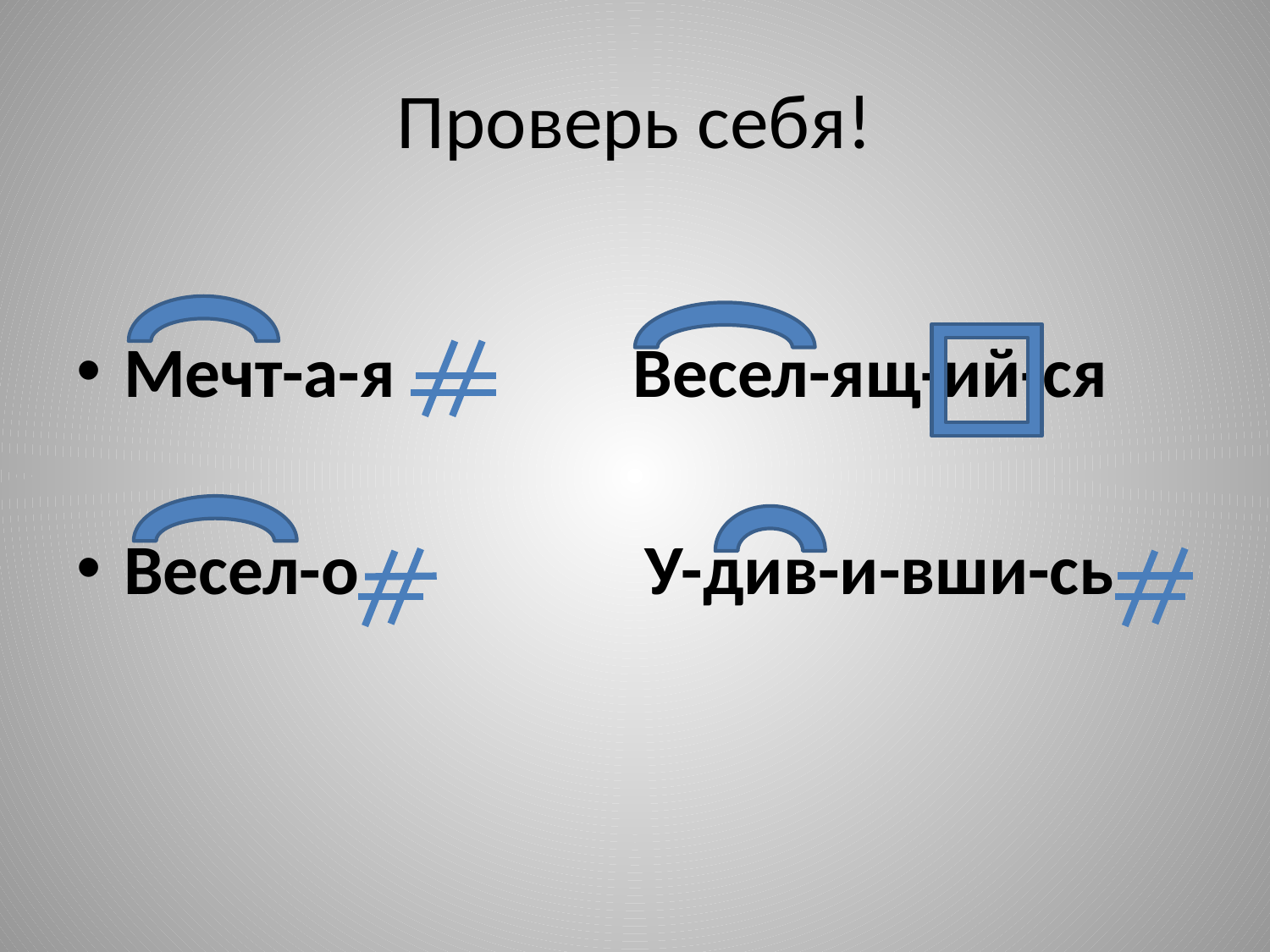

# Проверь себя!

Мечт-а-я               Весел-ящ-ий-ся

Весел-о                  У-див-и-вши-сь